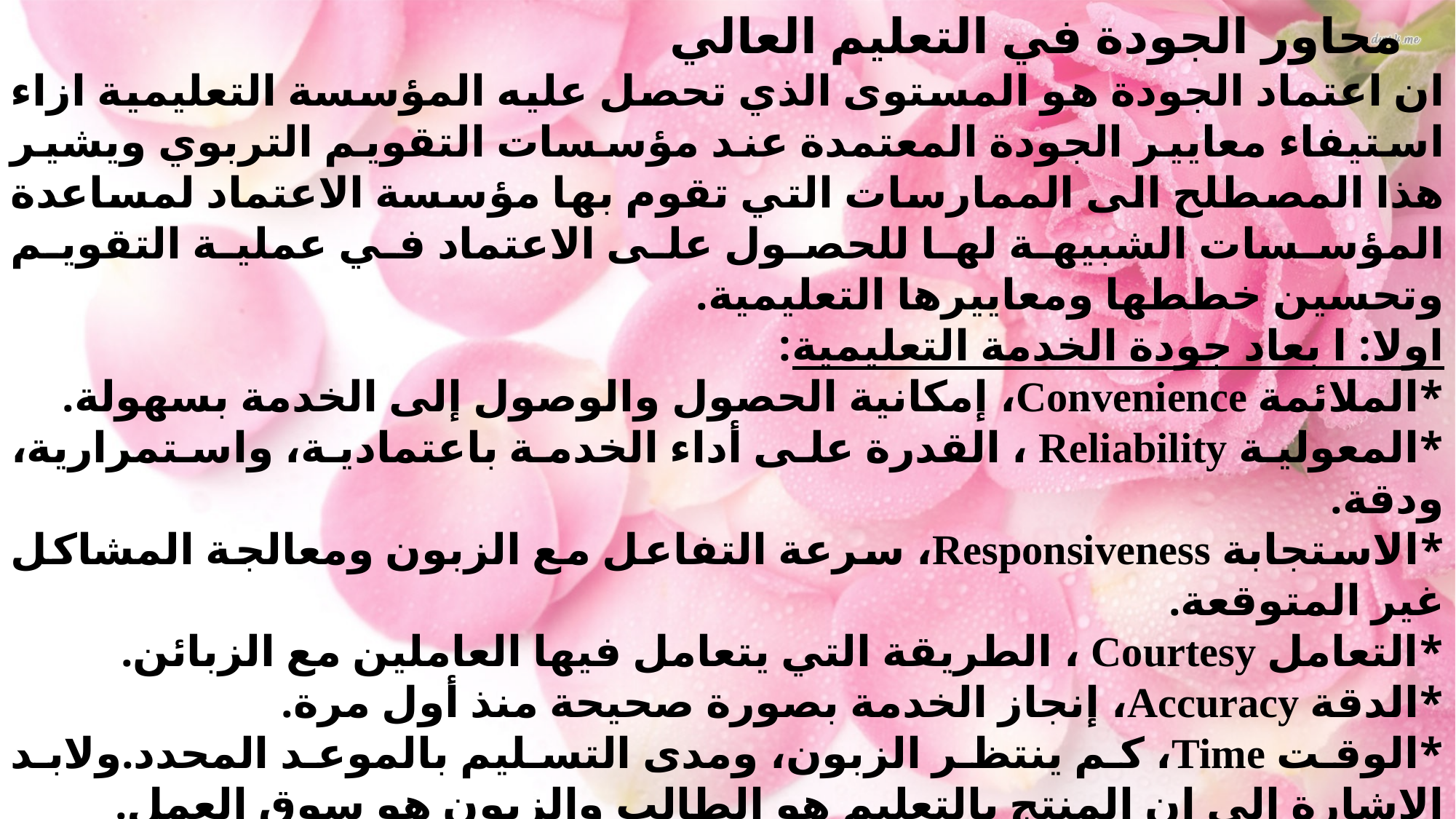

محاور الجودة في التعليم العالي
ان اعتماد الجودة هو المستوى الذي تحصل عليه المؤسسة التعليمية ازاء استيفاء معايير الجودة المعتمدة عند مؤسسات التقويم التربوي ويشير هذا المصطلح الى الممارسات التي تقوم بها مؤسسة الاعتماد لمساعدة المؤسسات الشبيهة لها للحصول على الاعتماد في عملية التقويم وتحسين خططها ومعاييرها التعليمية.
اولا: ا بعاد جودة الخدمة التعليمية:
*الملائمة Convenience، إمكانية الحصول والوصول إلى الخدمة بسهولة.
*المعولية Reliability ، القدرة على أداء الخدمة باعتمادية، واستمرارية، ودقة.
*الاستجابة Responsiveness، سرعة التفاعل مع الزبون ومعالجة المشاكل غير المتوقعة.
*التعامل Courtesy ، الطريقة التي يتعامل فيها العاملين مع الزبائن.
*الدقة Accuracy، إنجاز الخدمة بصورة صحيحة منذ أول مرة.
*الوقت Time، كم ينتظر الزبون، ومدى التسليم بالموعد المحدد.ولابد الاشارة الى ان المنتج بالتعليم هو الطالب والزبون هو سوق العمل.